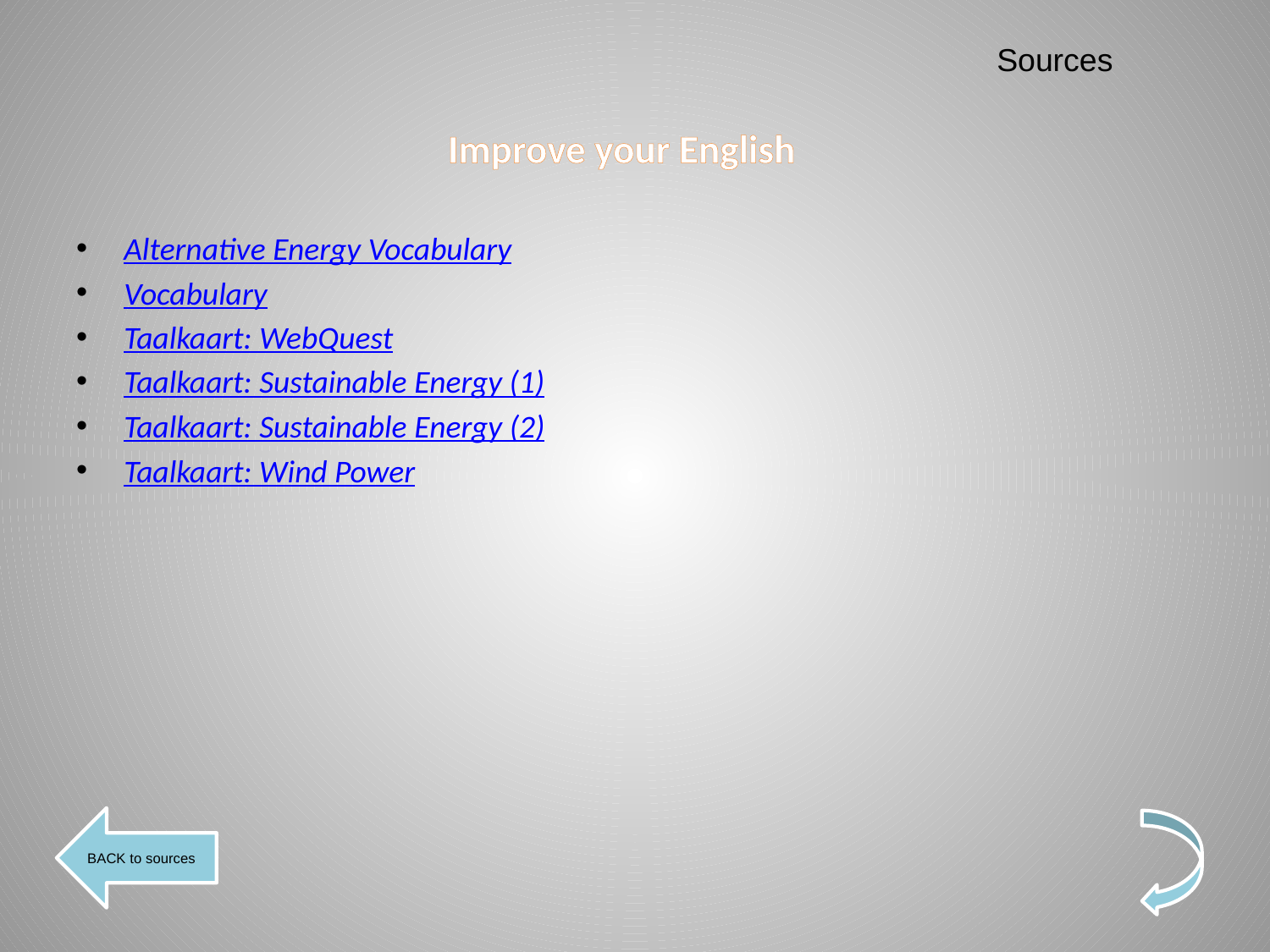

Sources
# Improve your English
Alternative Energy Vocabulary
Vocabulary
Taalkaart: WebQuest
Taalkaart: Sustainable Energy (1)
Taalkaart: Sustainable Energy (2)
Taalkaart: Wind Power

BACK to sources